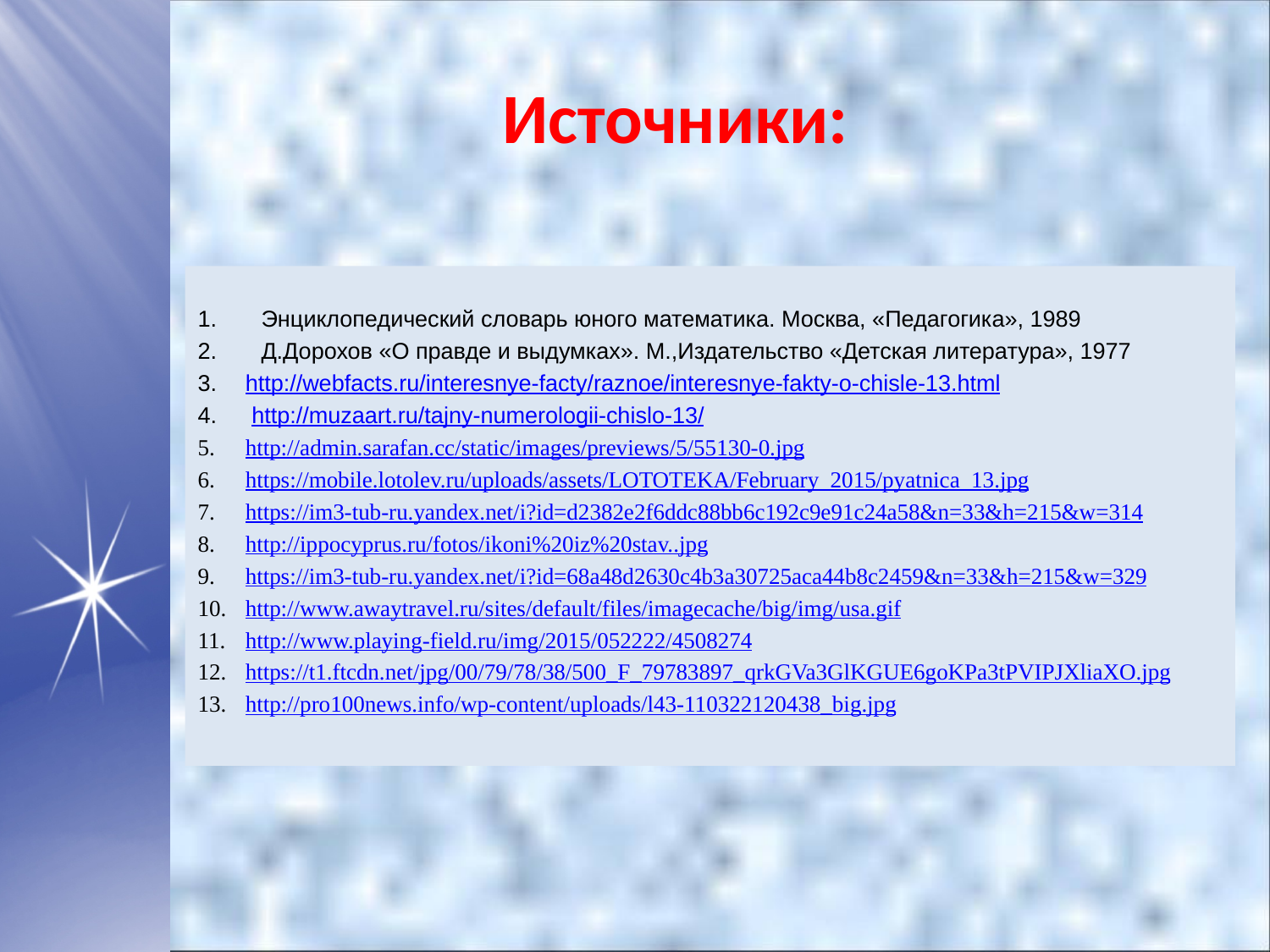

# Источники:

Энциклопедический словарь юного математика. Москва, «Педагогика», 1989
Д.Дорохов «О правде и выдумках». М.,Издательство «Детская литература», 1977
http://webfacts.ru/interesnye-facty/raznoe/interesnye-fakty-o-chisle-13.html
 http://muzaart.ru/tajny-numerologii-chislo-13/
http://admin.sarafan.cc/static/images/previews/5/55130-0.jpg
https://mobile.lotolev.ru/uploads/assets/LOTOTEKA/February_2015/pyatnica_13.jpg
https://im3-tub-ru.yandex.net/i?id=d2382e2f6ddc88bb6c192c9e91c24a58&n=33&h=215&w=314
http://ippocyprus.ru/fotos/ikoni%20iz%20stav..jpg
https://im3-tub-ru.yandex.net/i?id=68a48d2630c4b3a30725aca44b8c2459&n=33&h=215&w=329
http://www.awaytravel.ru/sites/default/files/imagecache/big/img/usa.gif
http://www.playing-field.ru/img/2015/052222/4508274
https://t1.ftcdn.net/jpg/00/79/78/38/500_F_79783897_qrkGVa3GlKGUE6goKPa3tPVIPJXliaXO.jpg
http://pro100news.info/wp-content/uploads/l43-110322120438_big.jpg